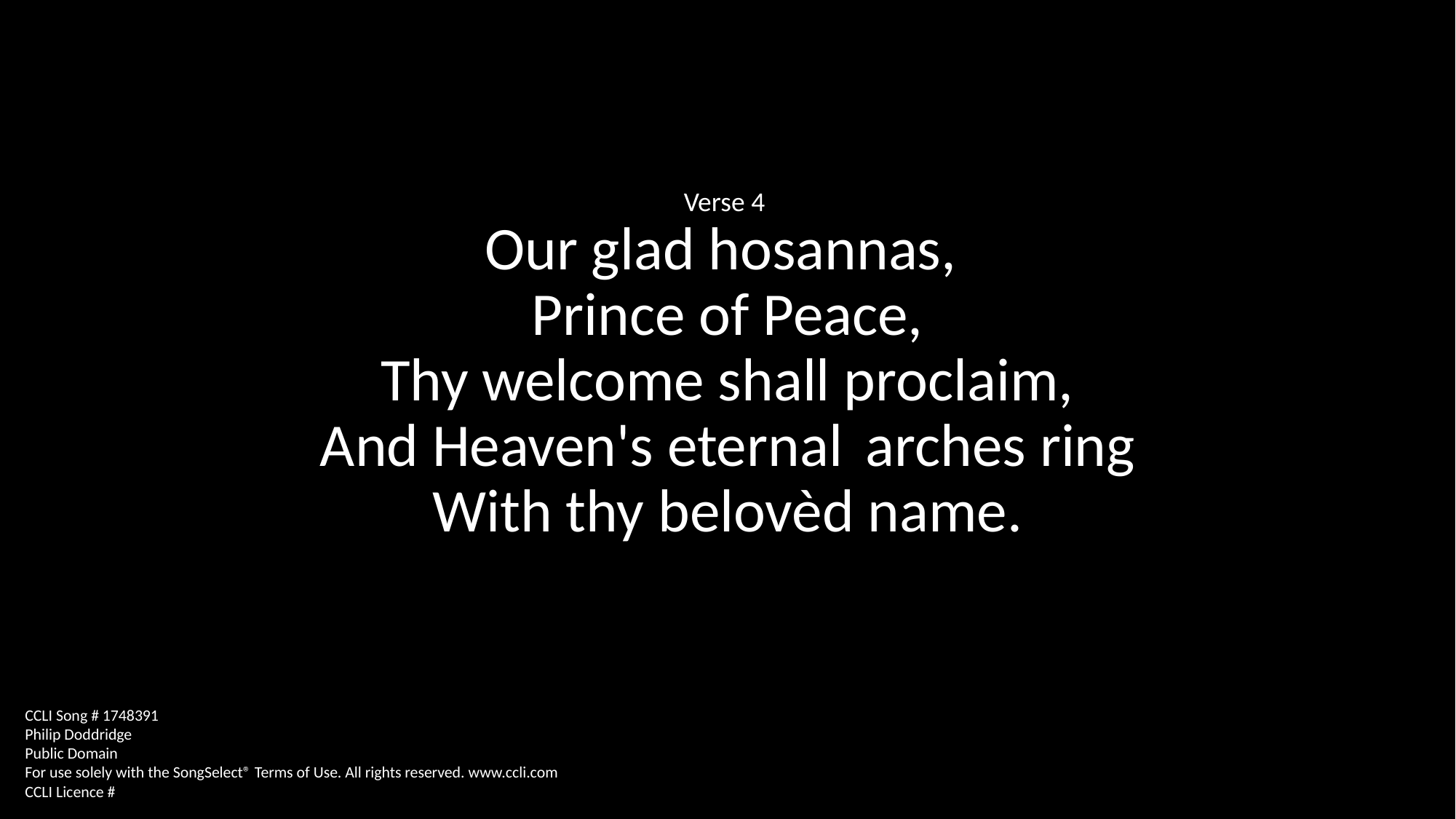

# Verse 4 Our glad hosannas, Prince of Peace, Thy welcome shall proclaim, And Heaven's eternal 	arches ring With thy belovèd name.
CCLI Song # 1748391
Philip Doddridge
Public Domain
For use solely with the SongSelect® Terms of Use. All rights reserved. www.ccli.com
CCLI Licence #